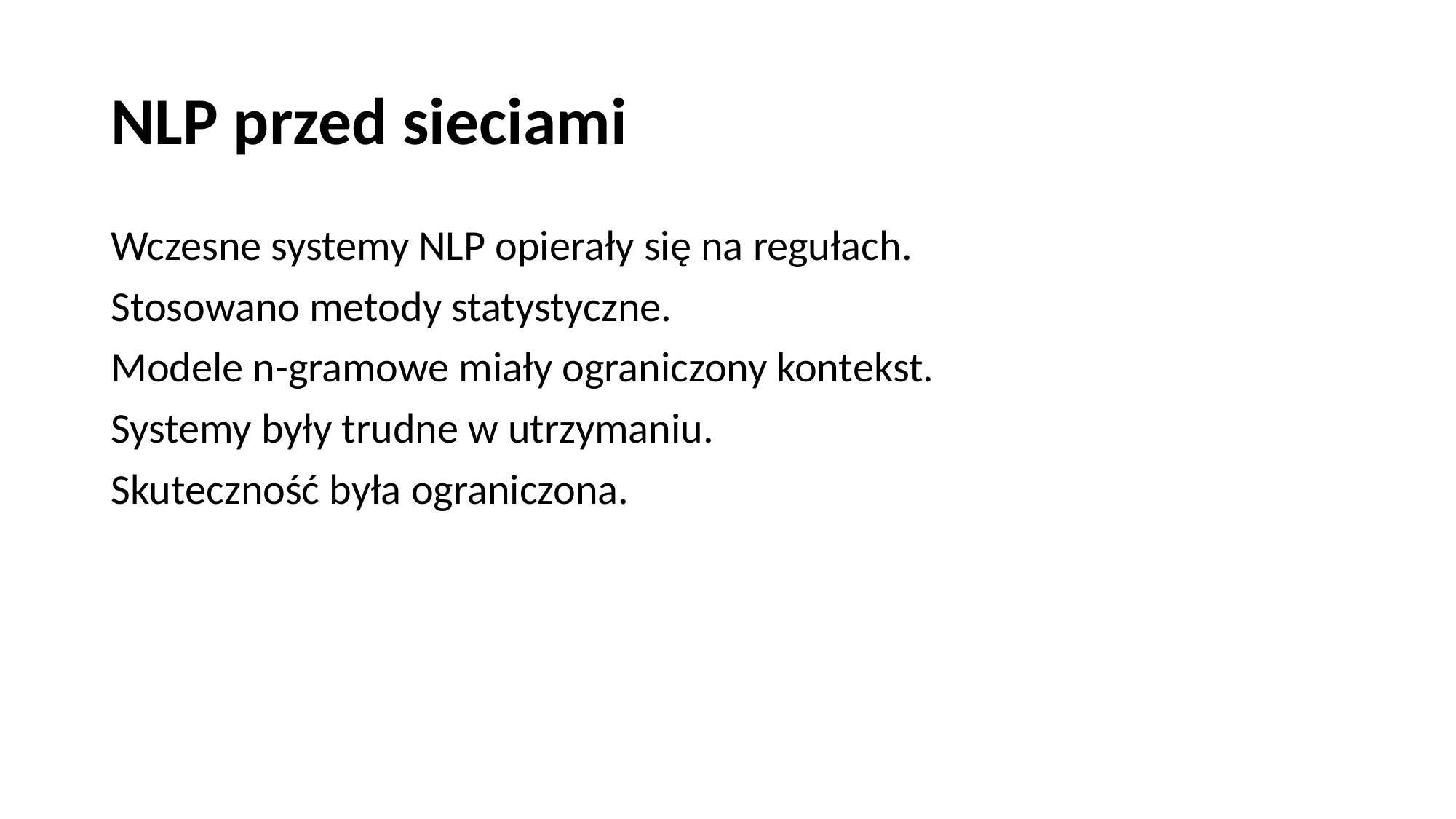

# NLP przed sieciami
Wczesne systemy NLP opierały się na regułach.
Stosowano metody statystyczne.
Modele n-gramowe miały ograniczony kontekst.
Systemy były trudne w utrzymaniu.
Skuteczność była ograniczona.